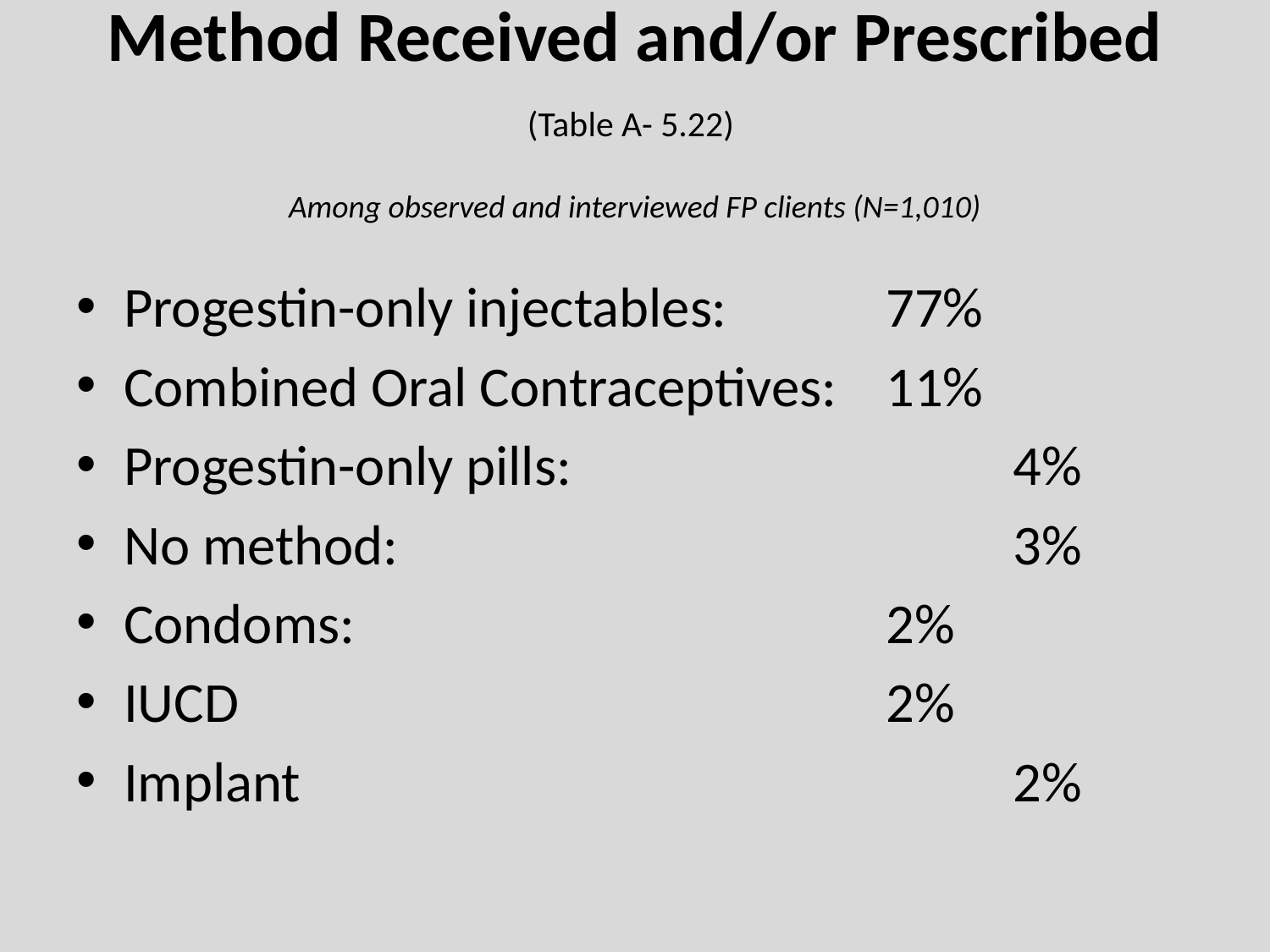

# Method Received and/or Prescribed
(Table A- 5.22)

Among observed and interviewed FP clients (N=1,010)
Progestin-only injectables:		77%
Combined Oral Contraceptives:	11%
Progestin-only pills:				4%
No method:					3%
Condoms:					2%
IUCD						2%
Implant						2%